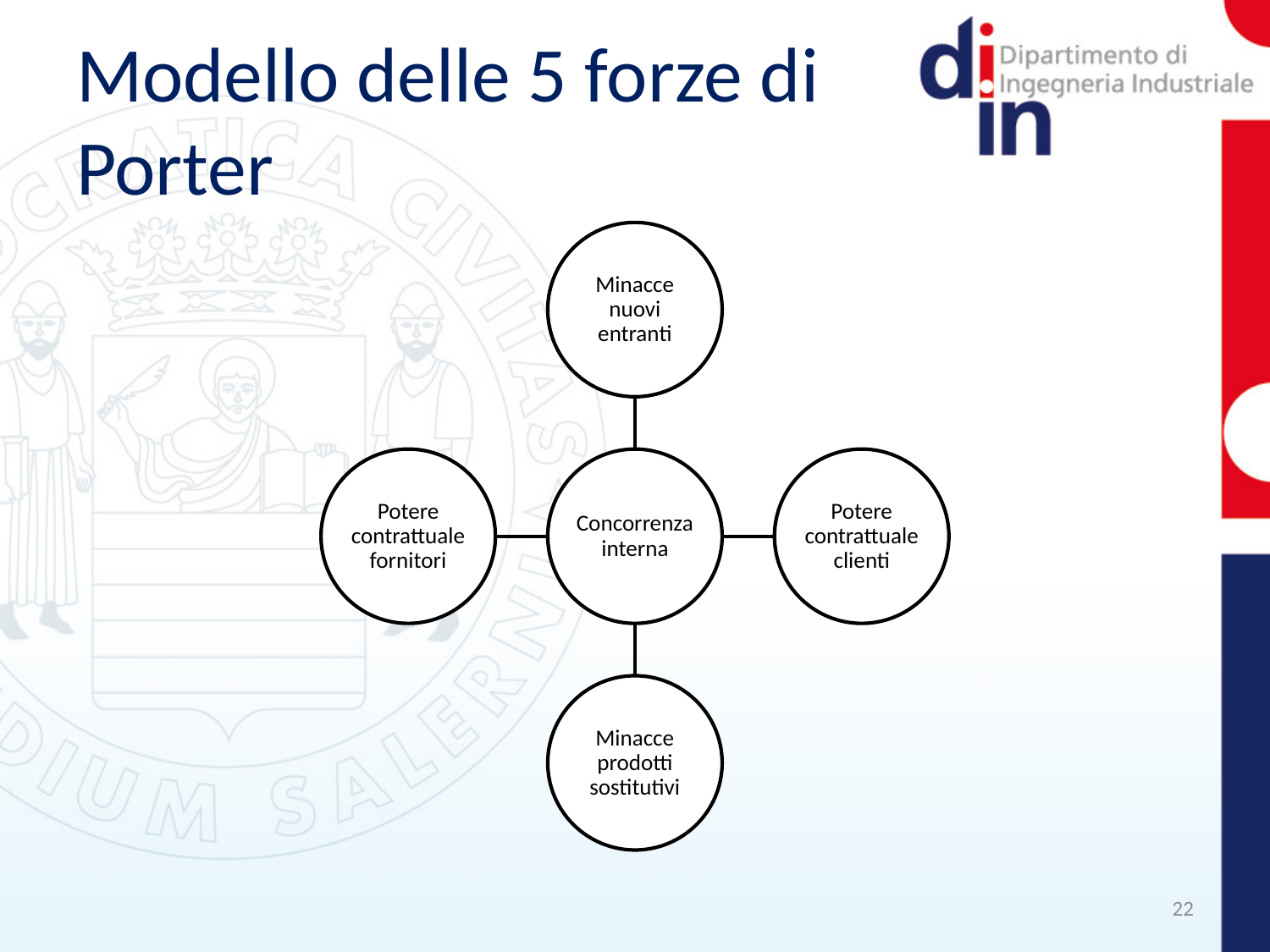

# Modello delle 5 forze di Porter
Concorrenza interna

Minacce nuovi entranti

Potere contrattuale clienti

Minacce prodotti sostitutivi

Potere contrattuale fornitori
22